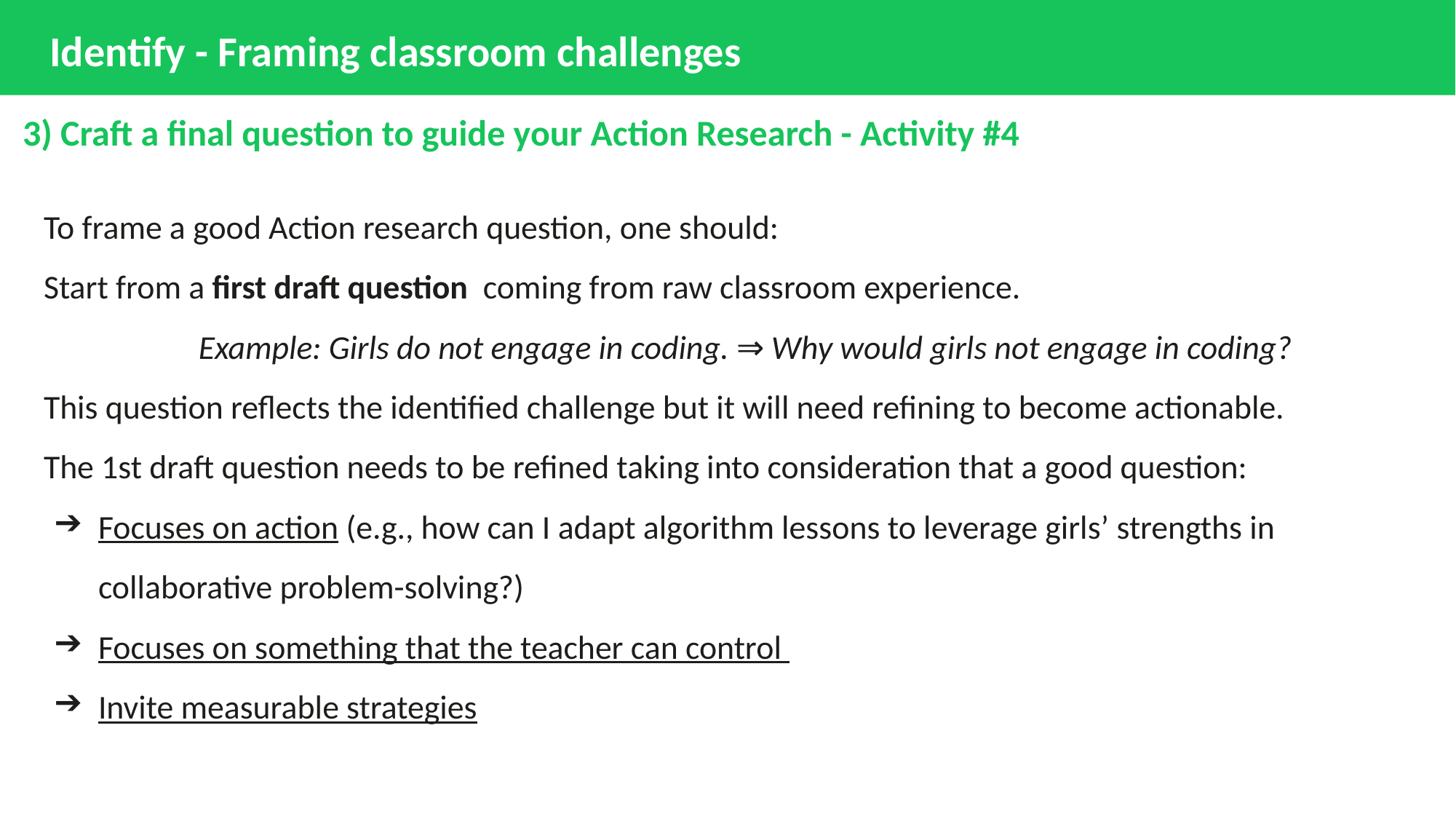

# Identify - Framing classroom challenges
3) Craft a final question to guide your Action Research - Activity #4

To frame a good Action research question, one should:
Start from a first draft question  coming from raw classroom experience.
                Example: Girls do not engage in coding. ⇒ Why would girls not engage in coding?
This question reflects the identified challenge but it will need refining to become actionable.
The 1st draft question needs to be refined taking into consideration that a good question:
Focuses on action (e.g., how can I adapt algorithm lessons to leverage girls’ strengths in collaborative problem-solving?)
Focuses on something that the teacher can control
Invite measurable strategies